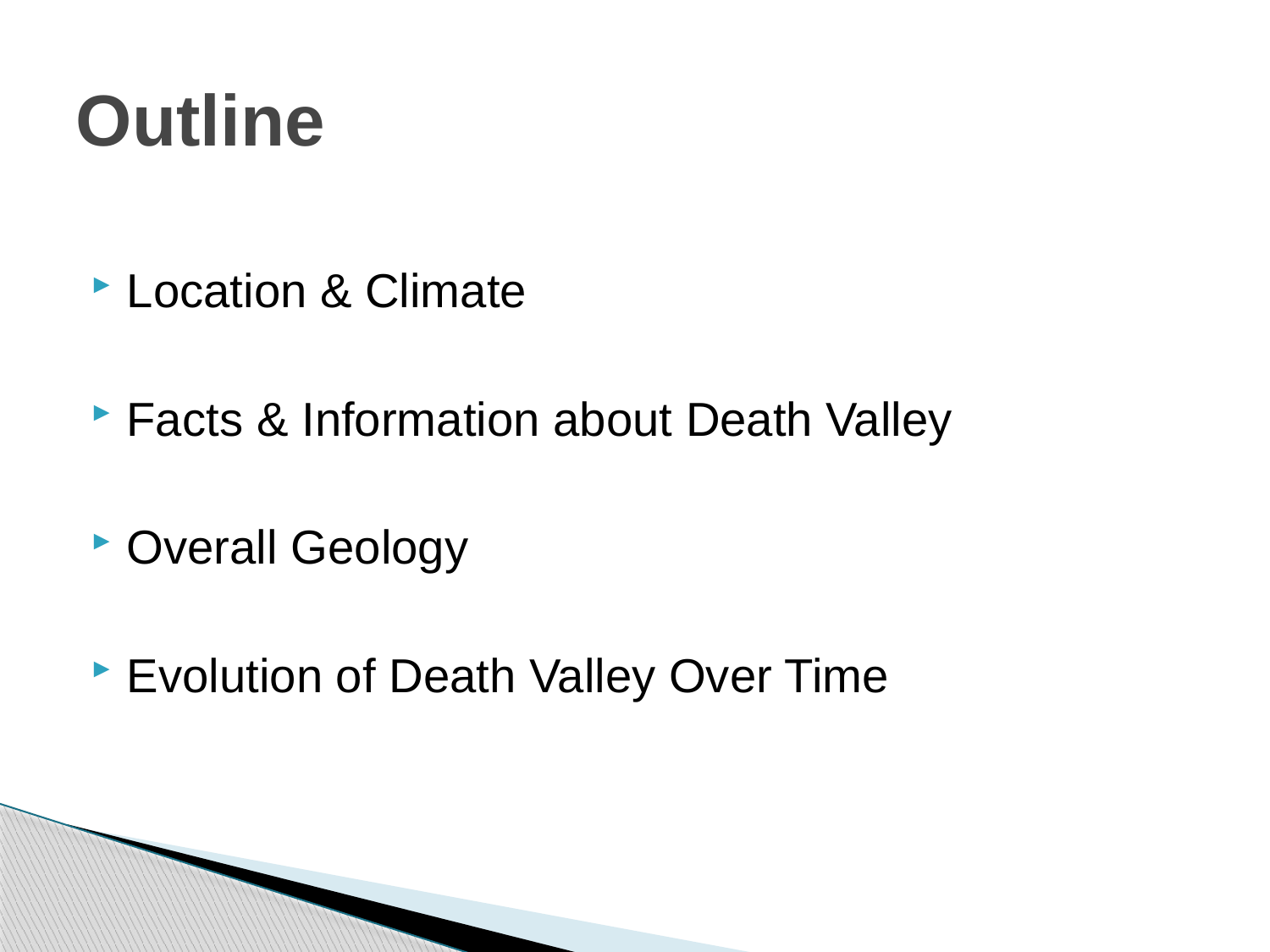

# Outline
Location & Climate

Facts & Information about Death Valley

Overall Geology

Evolution of Death Valley Over Time